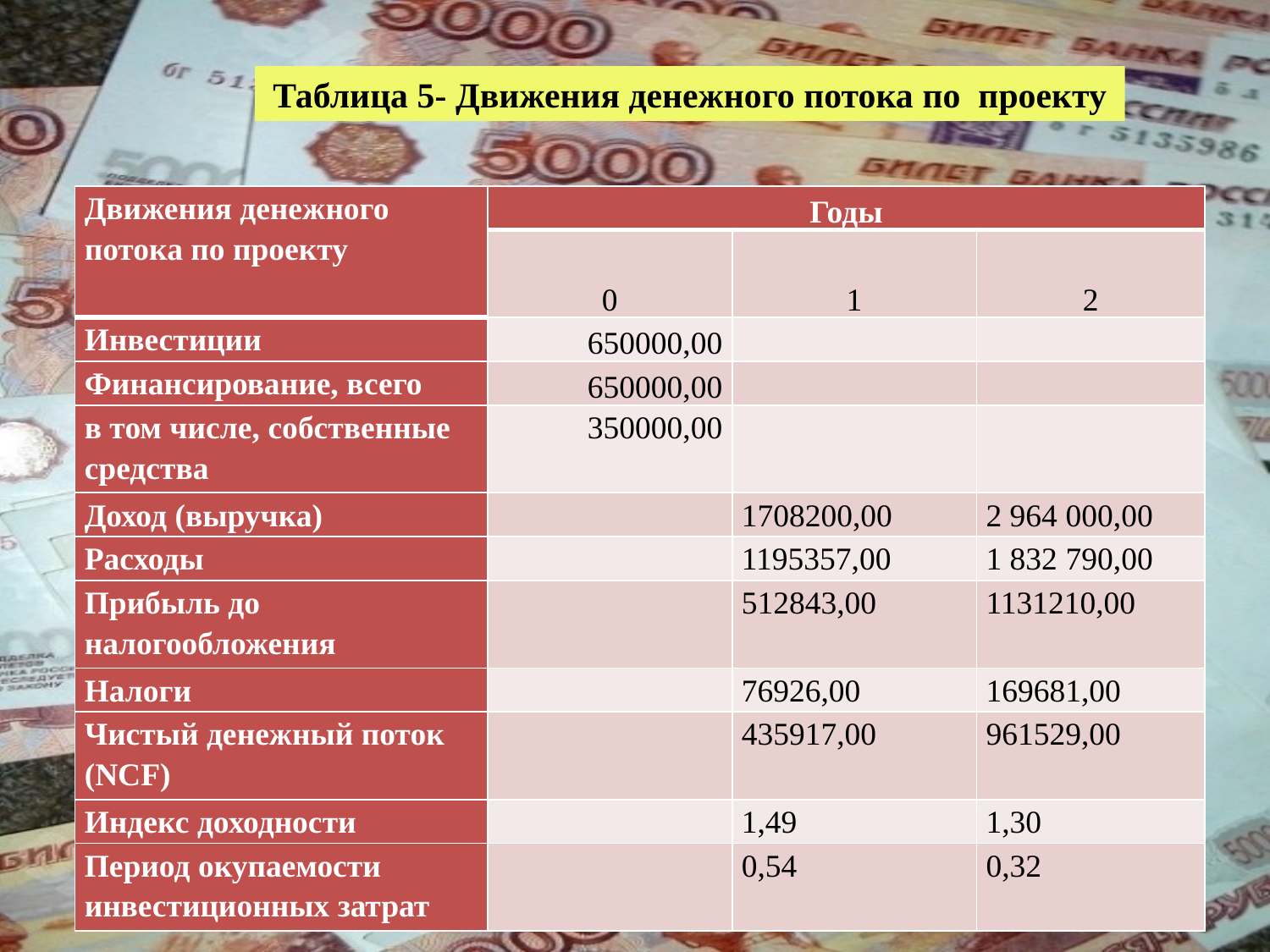

Таблица 5- Движения денежного потока по  проекту
| Движения денежного потока по проекту | Годы |  |  |
| --- | --- | --- | --- |
|  | 0 | 1 | 2 |
| Инвестиции | 650000,00 |  |  |
| Финансирование, всего | 650000,00 |  |  |
| в том числе, собственные средства | 350000,00 |  |  |
| Доход (выручка) |  | 1708200,00 | 2 964 000,00 |
| Расходы |  | 1195357,00 | 1 832 790,00 |
| Прибыль до налогообложения |  | 512843,00 | 1131210,00 |
| Налоги |  | 76926,00 | 169681,00 |
| Чистый денежный поток (NCF) |  | 435917,00 | 961529,00 |
| Индекс доходности |  | 1,49 | 1,30 |
| Период окупаемости инвестиционных затрат |  | 0,54 | 0,32 |